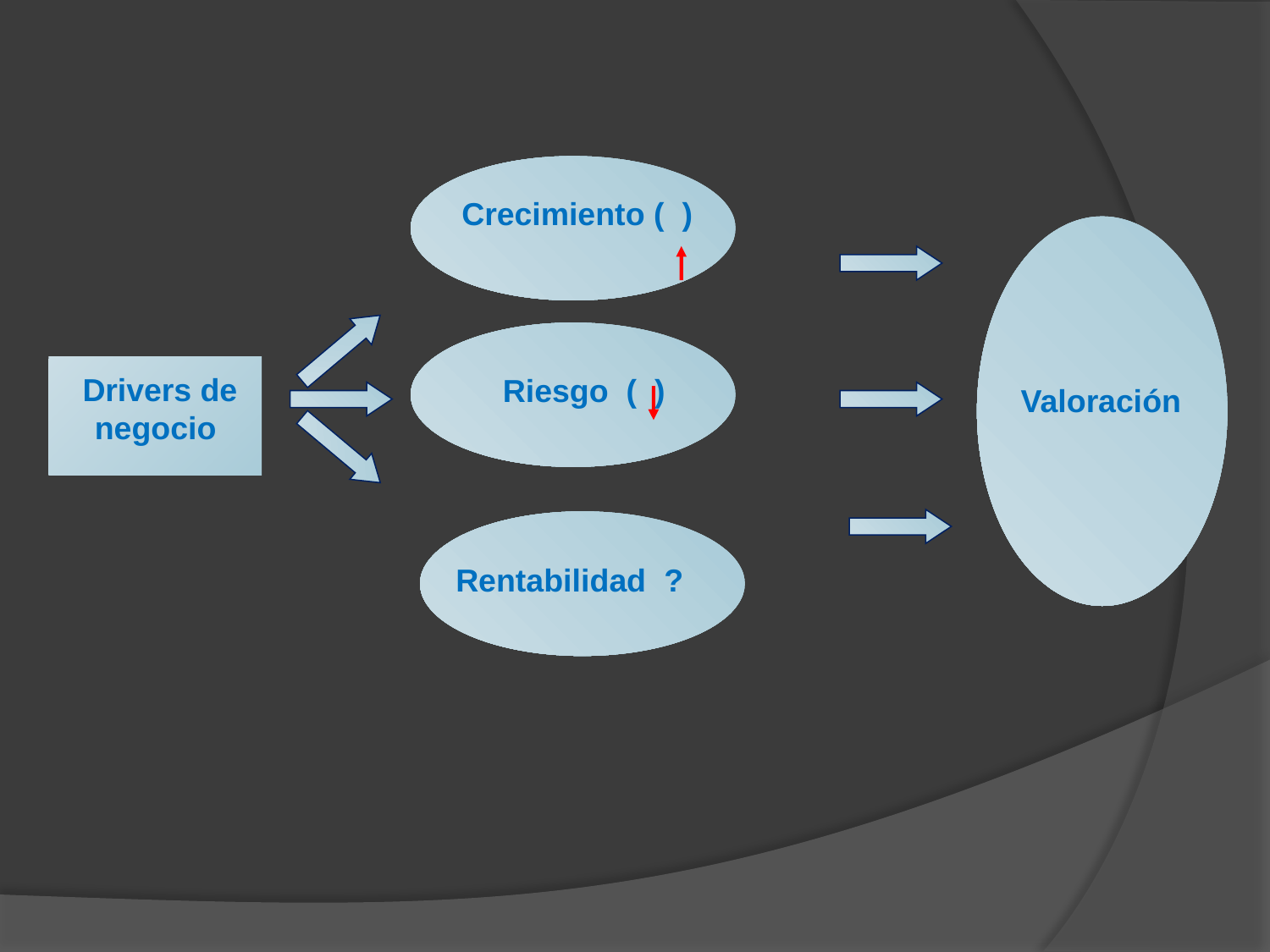

Crecimiento (  )

Riesgo  (  )
Drivers de negocio
Valoración

Rentabilidad  ?